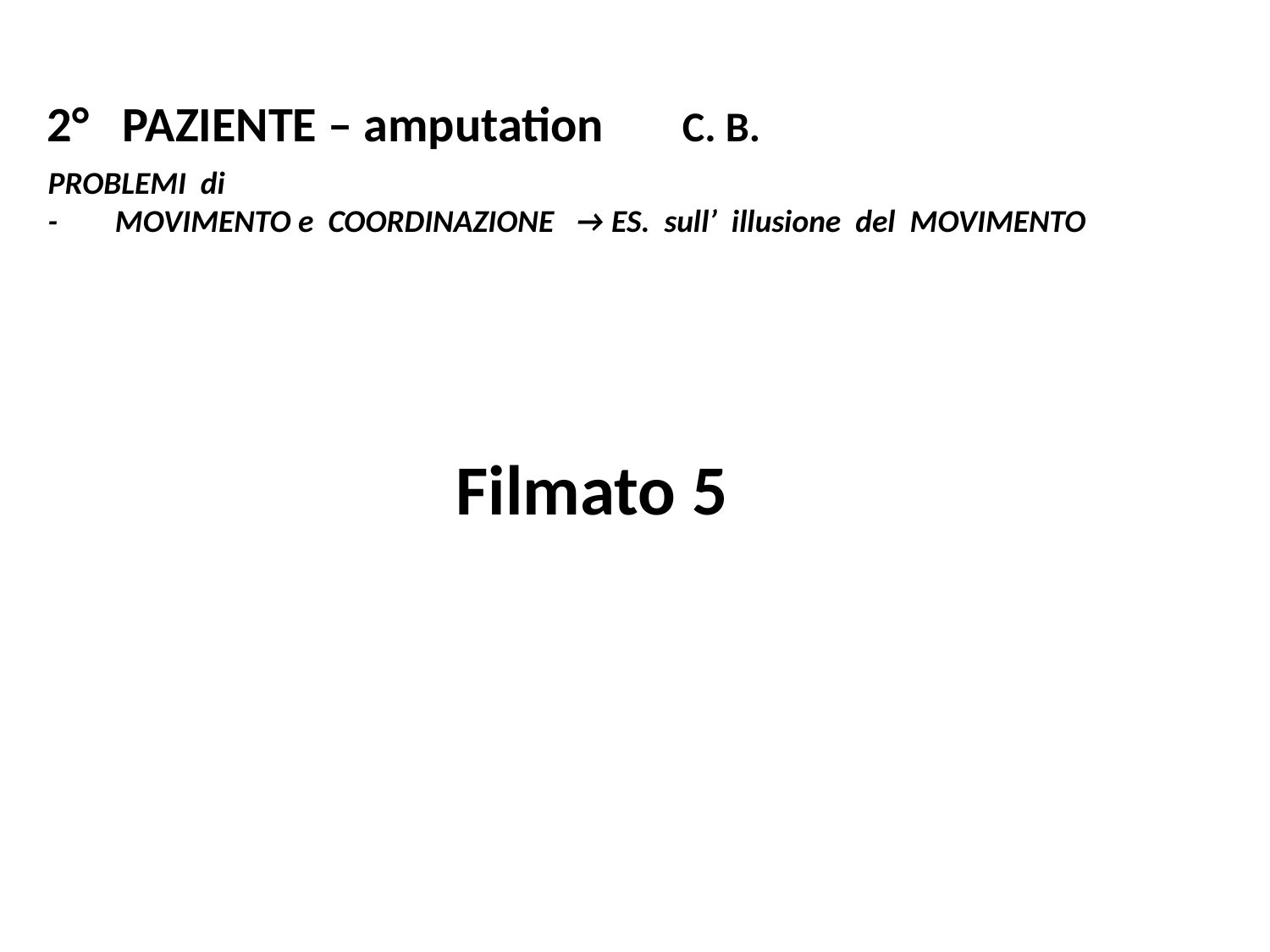

2°   PAZIENTE – amputation	C. B.

PROBLEMI  di
-        MOVIMENTO e  COORDINAZIONE   → ES.  sull’  illusione  del  MOVIMENTO
Filmato 5